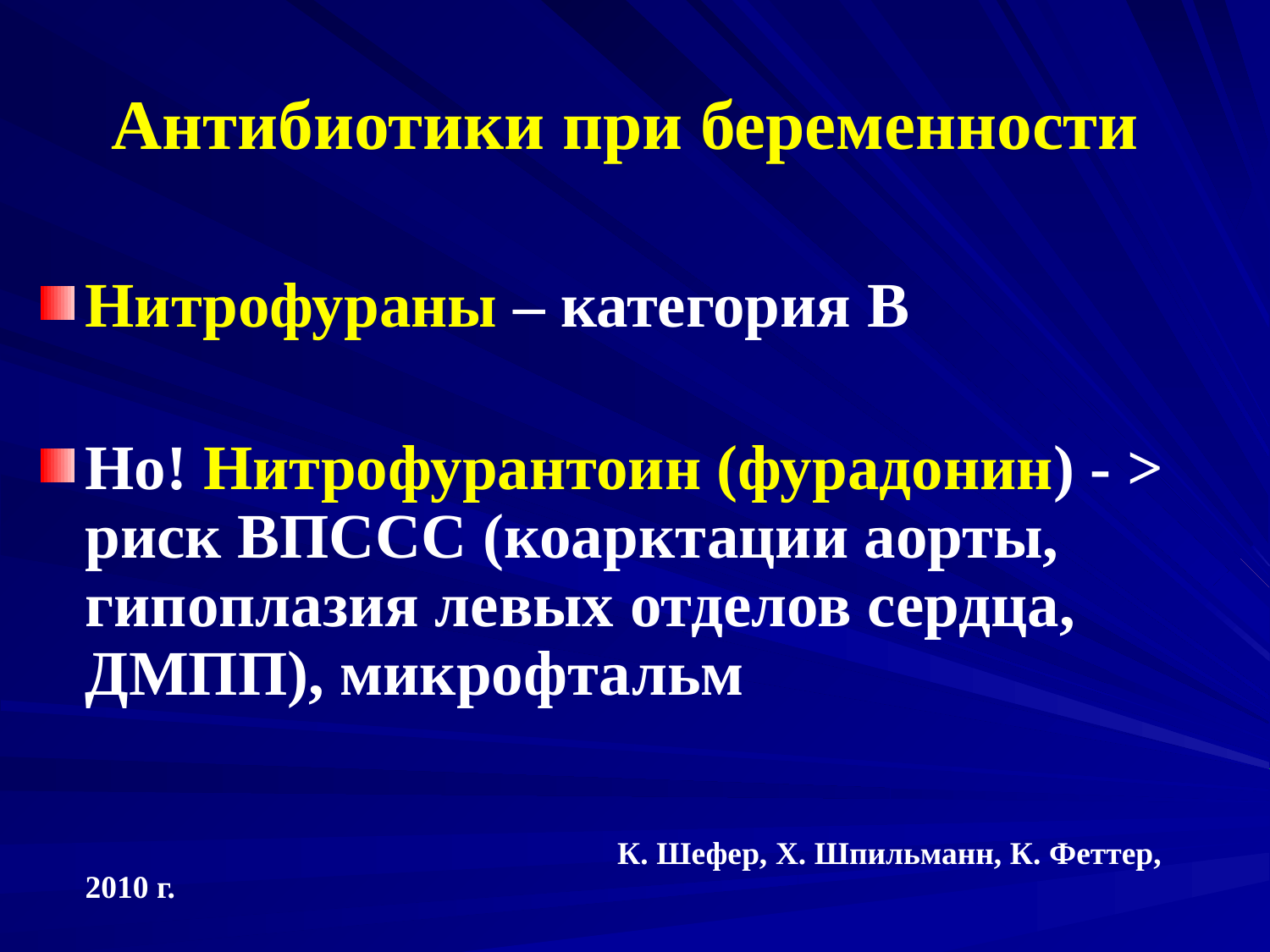

# Антибиотики при беременности
Нитрофураны – категория В

Но! Нитрофурантоин (фурадонин) - > риск ВПССС (коарктации аорты, гипоплазия левых отделов сердца, ДМПП), микрофтальм

					   К. Шефер, Х. Шпильманн, К. Феттер, 2010 г.